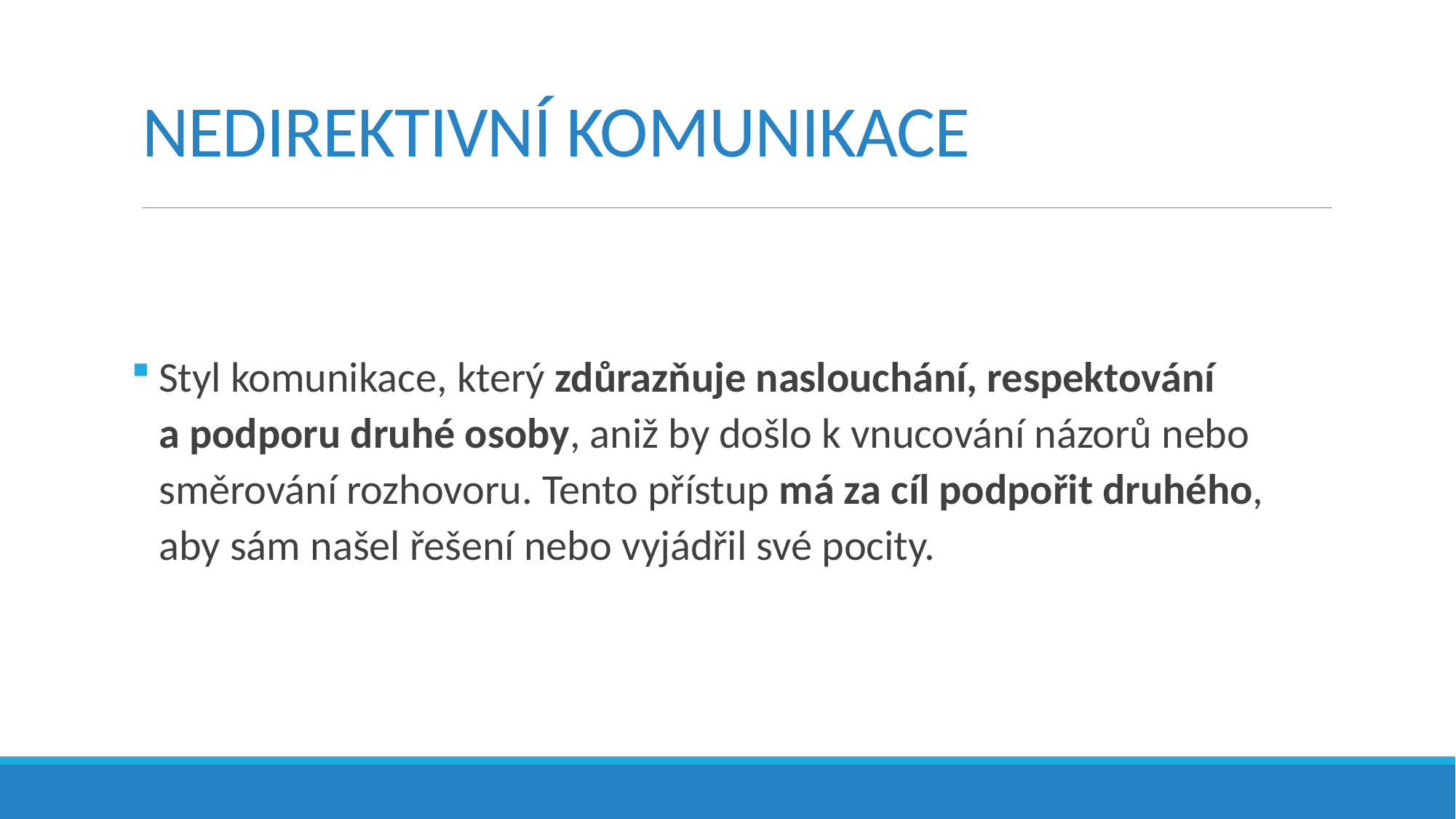

# NEDIREKTIVNÍ KOMUNIKACE

Styl komunikace, který zdůrazňuje naslouchání, respektování
a podporu druhé osoby, aniž by došlo k vnucování názorů nebo směrování rozhovoru. Tento přístup má za cíl podpořit druhého, aby sám našel řešení nebo vyjádřil své pocity.